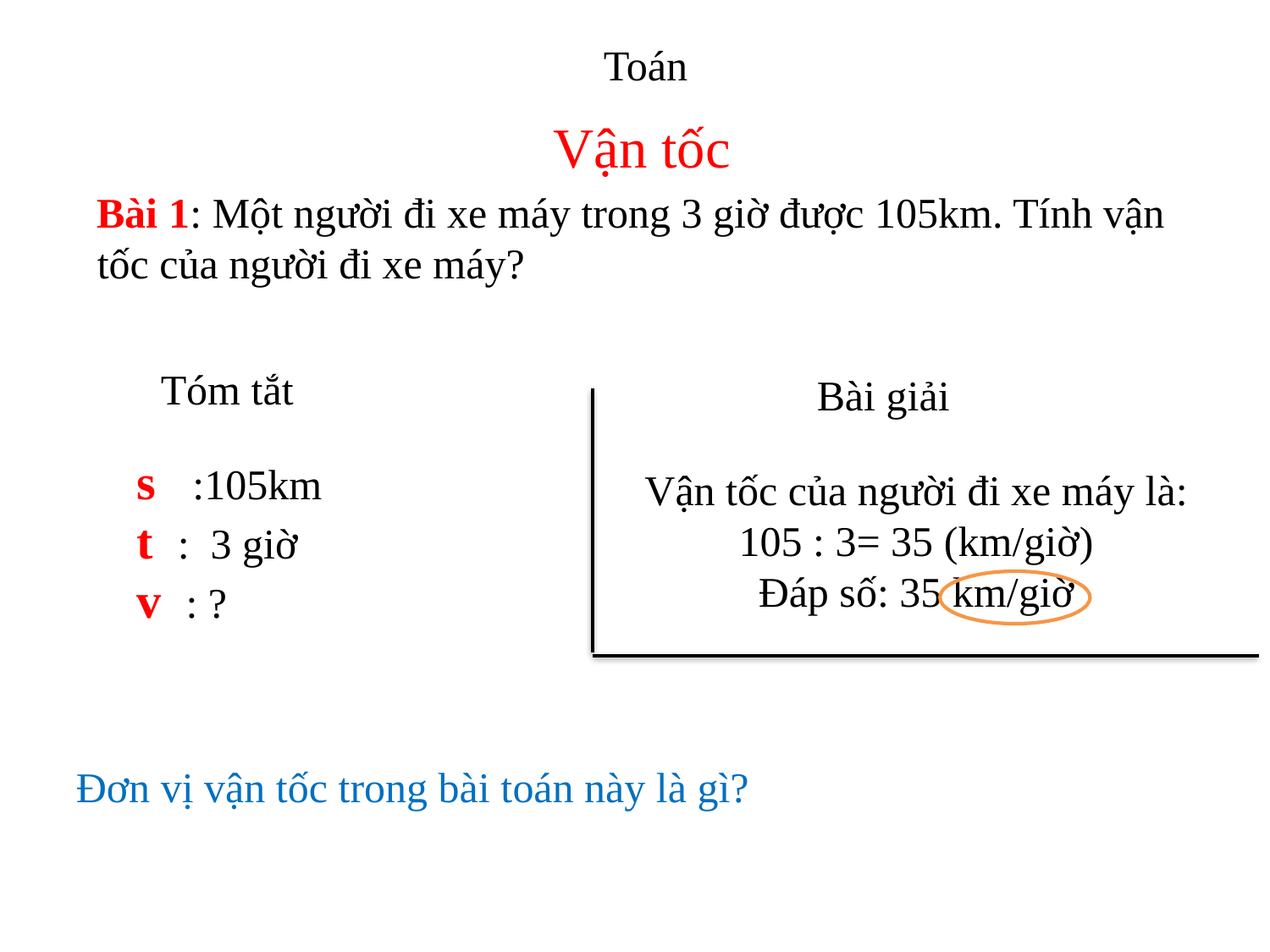

# Toán
Vận tốc
Bài 1: Một người đi xe máy trong 3 giờ được 105km. Tính vận tốc của người đi xe máy?
Tóm tắt
Bài giải
s   :105km
t  :  3 giờ
v  : ?
Vận tốc của người đi xe máy là:
105 : 3= 35 (km/giờ)
Đáp số: 35 km/giờ

Đơn vị vận tốc trong bài toán này là gì?